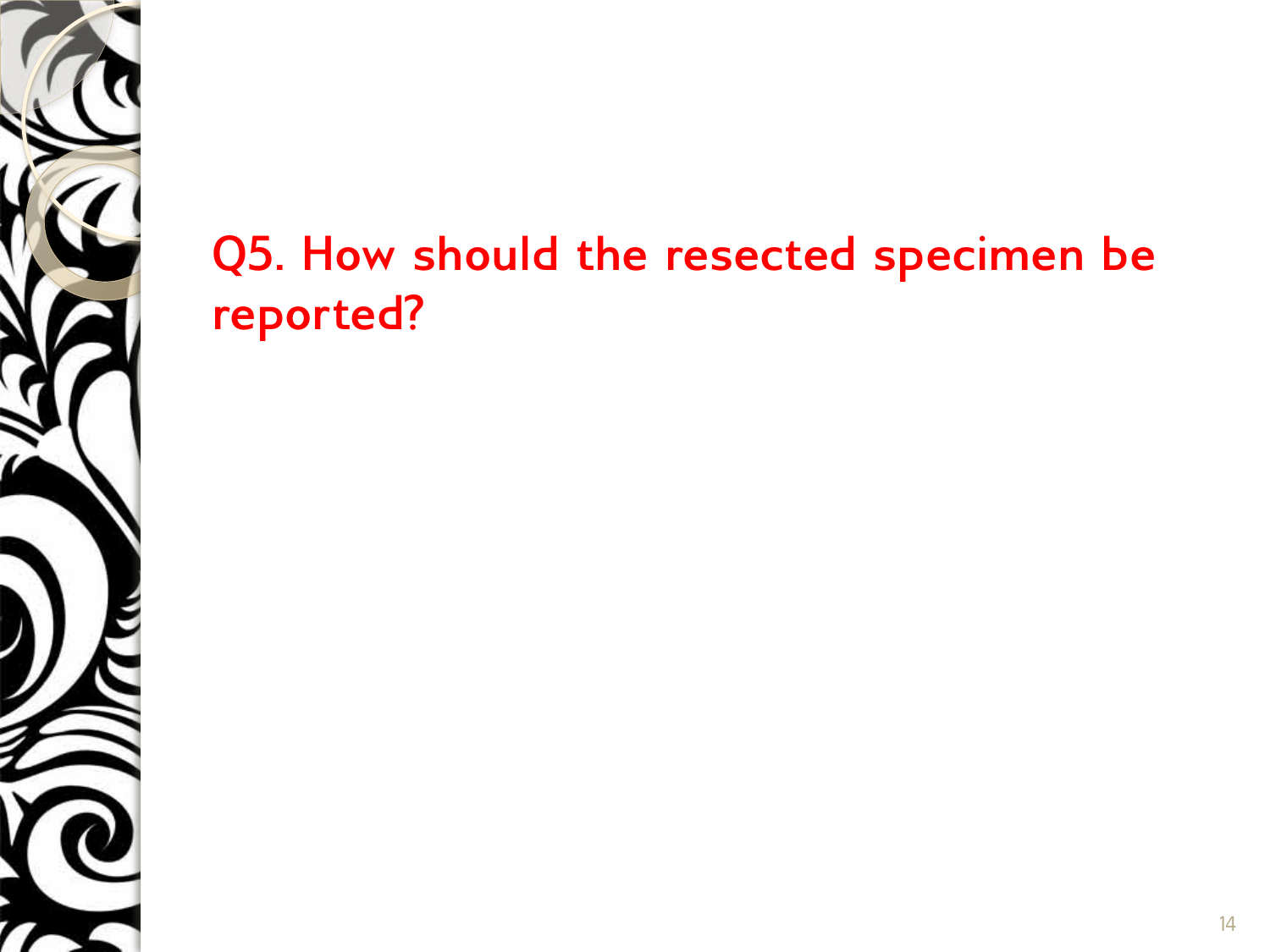

# Q5. How should the resected specimen be reported?
14